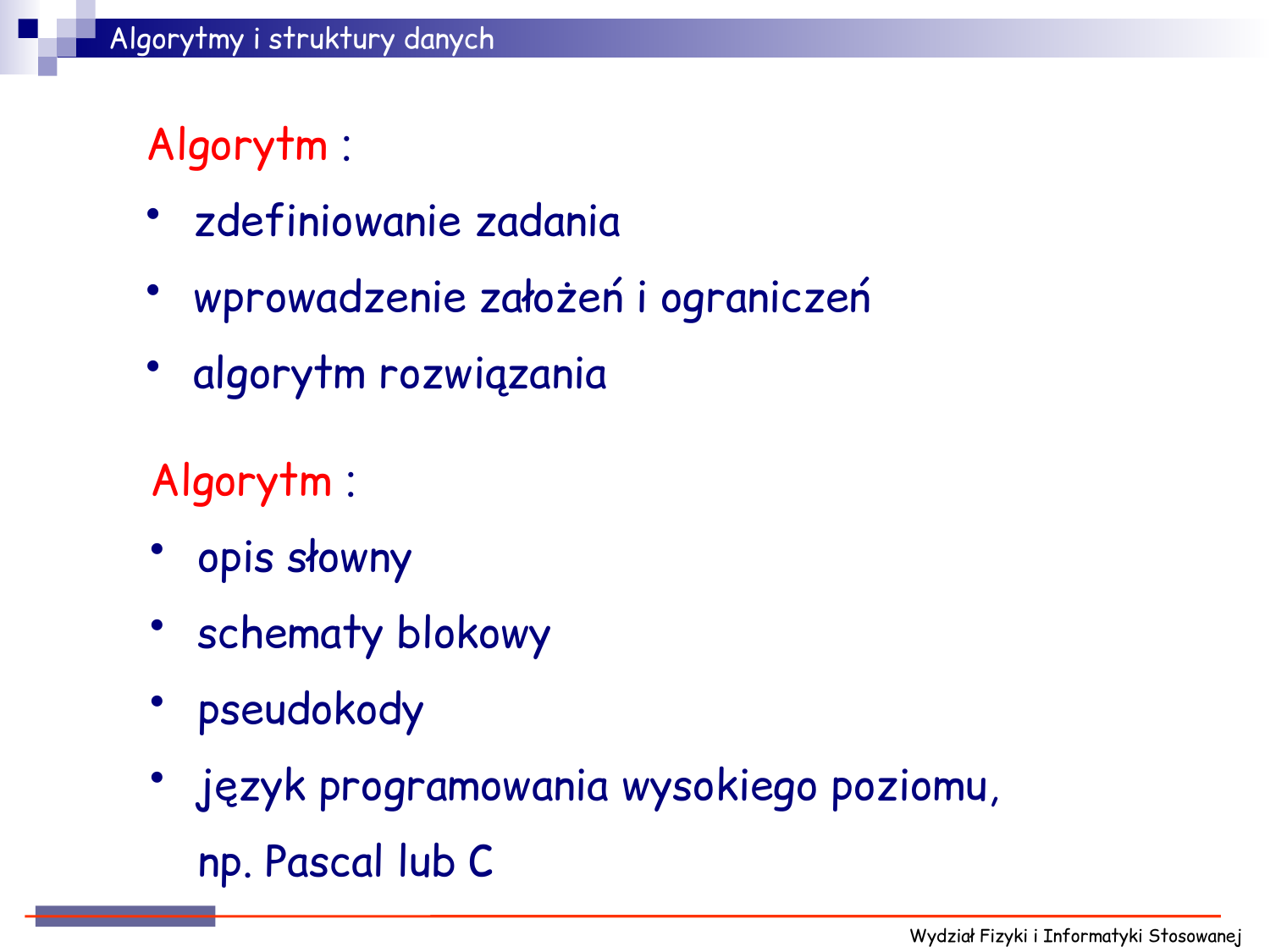

Algorytmy i struktury danych
Algorytm :
zdefiniowanie zadania
wprowadzenie założeń i ograniczeń
algorytm rozwiązania
Algorytm :
opis słowny
schematy blokowy
pseudokody
język programowania wysokiego poziomu,
np. Pascal lub C

Wydział Fizyki i Informatyki Stosowanej